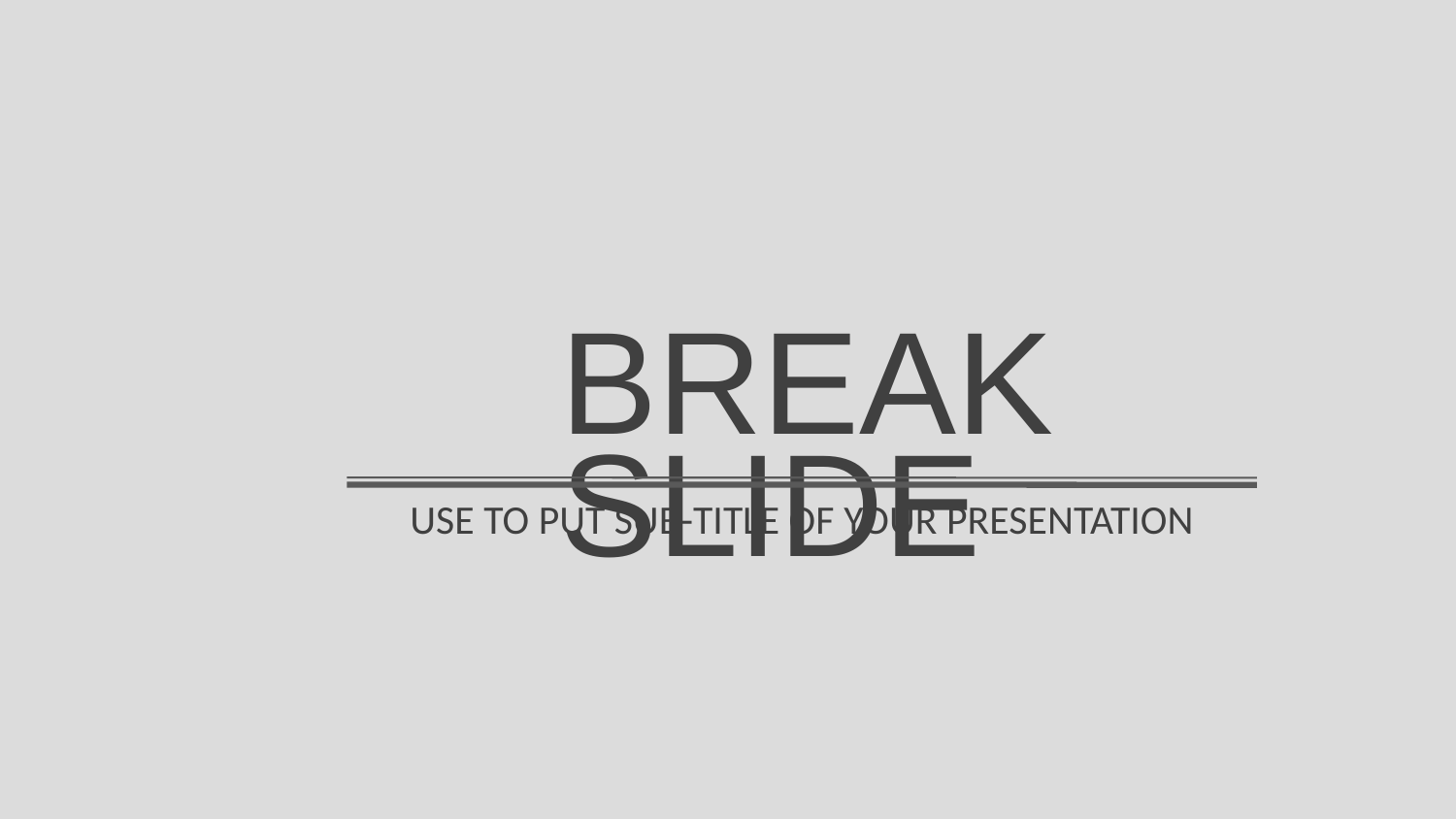

BREAK SLIDE
USE TO PUT SUB-TITLE OF YOUR PRESENTATION